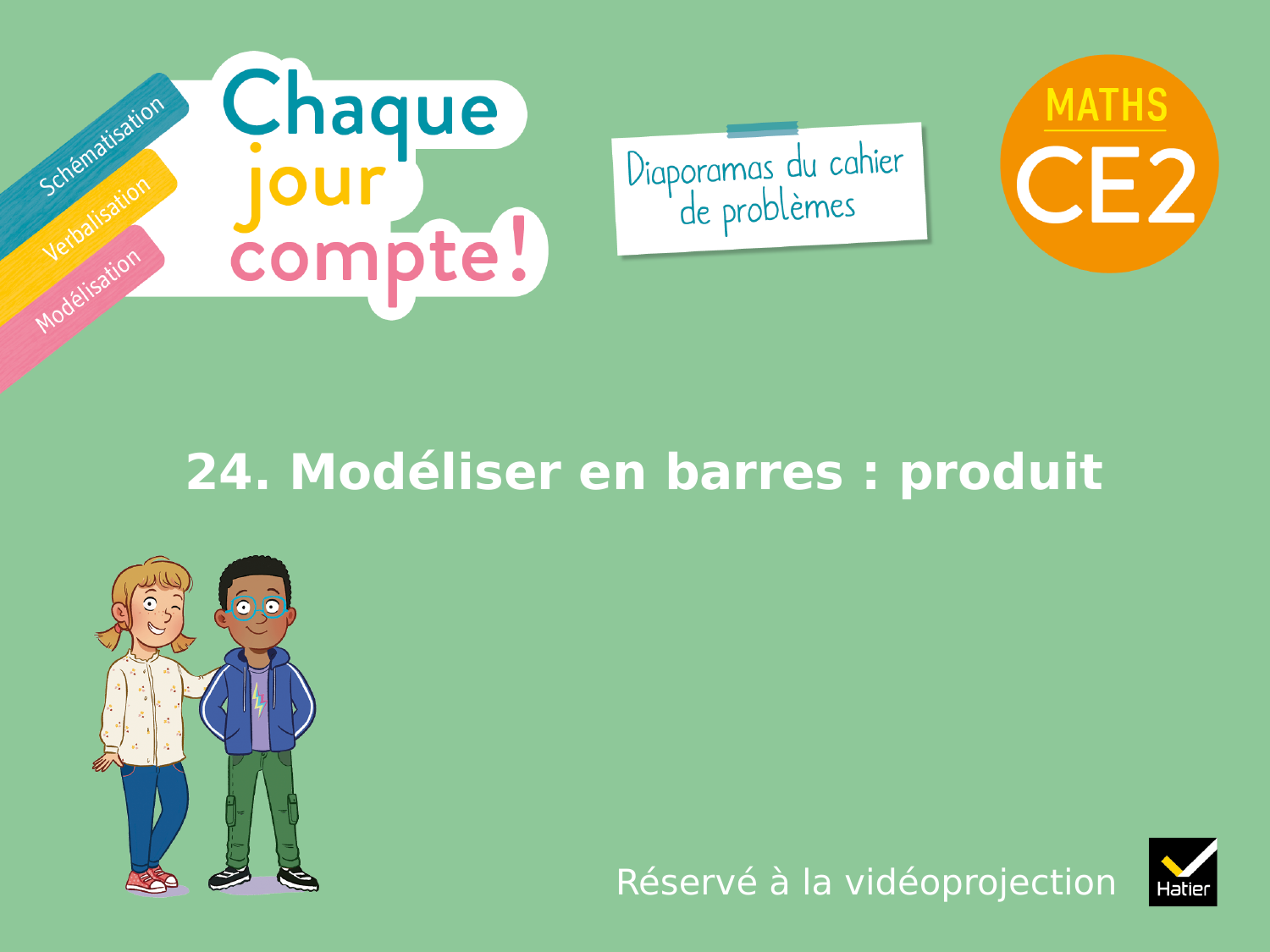

# 24. Modéliser en barres : produit